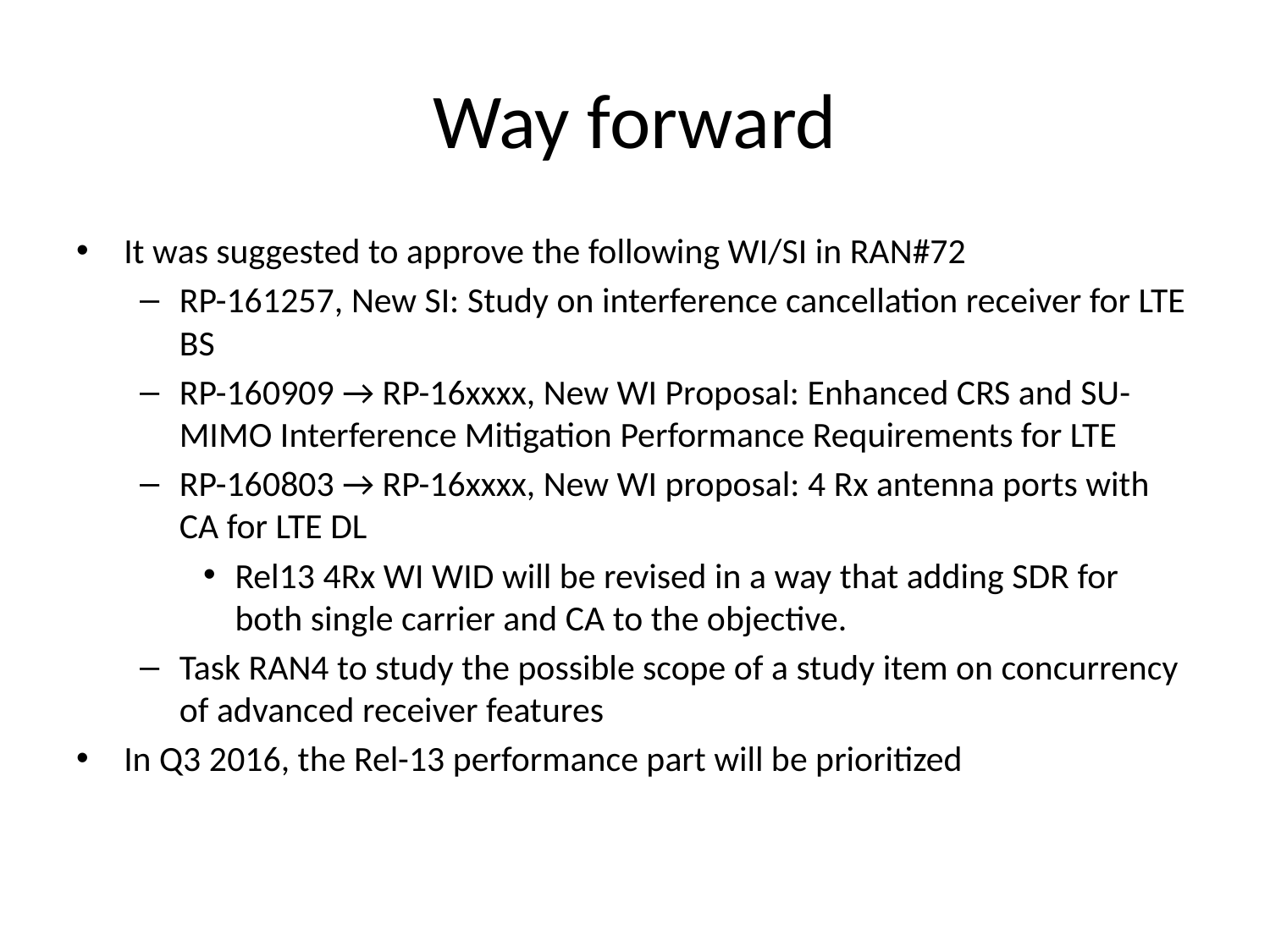

# Way forward
It was suggested to approve the following WI/SI in RAN#72
RP-161257, New SI: Study on interference cancellation receiver for LTE BS
RP-160909 → RP-16xxxx, New WI Proposal: Enhanced CRS and SU-MIMO Interference Mitigation Performance Requirements for LTE
RP-160803 → RP-16xxxx, New WI proposal: 4 Rx antenna ports with CA for LTE DL
Rel13 4Rx WI WID will be revised in a way that adding SDR for both single carrier and CA to the objective.
Task RAN4 to study the possible scope of a study item on concurrency of advanced receiver features
In Q3 2016, the Rel-13 performance part will be prioritized